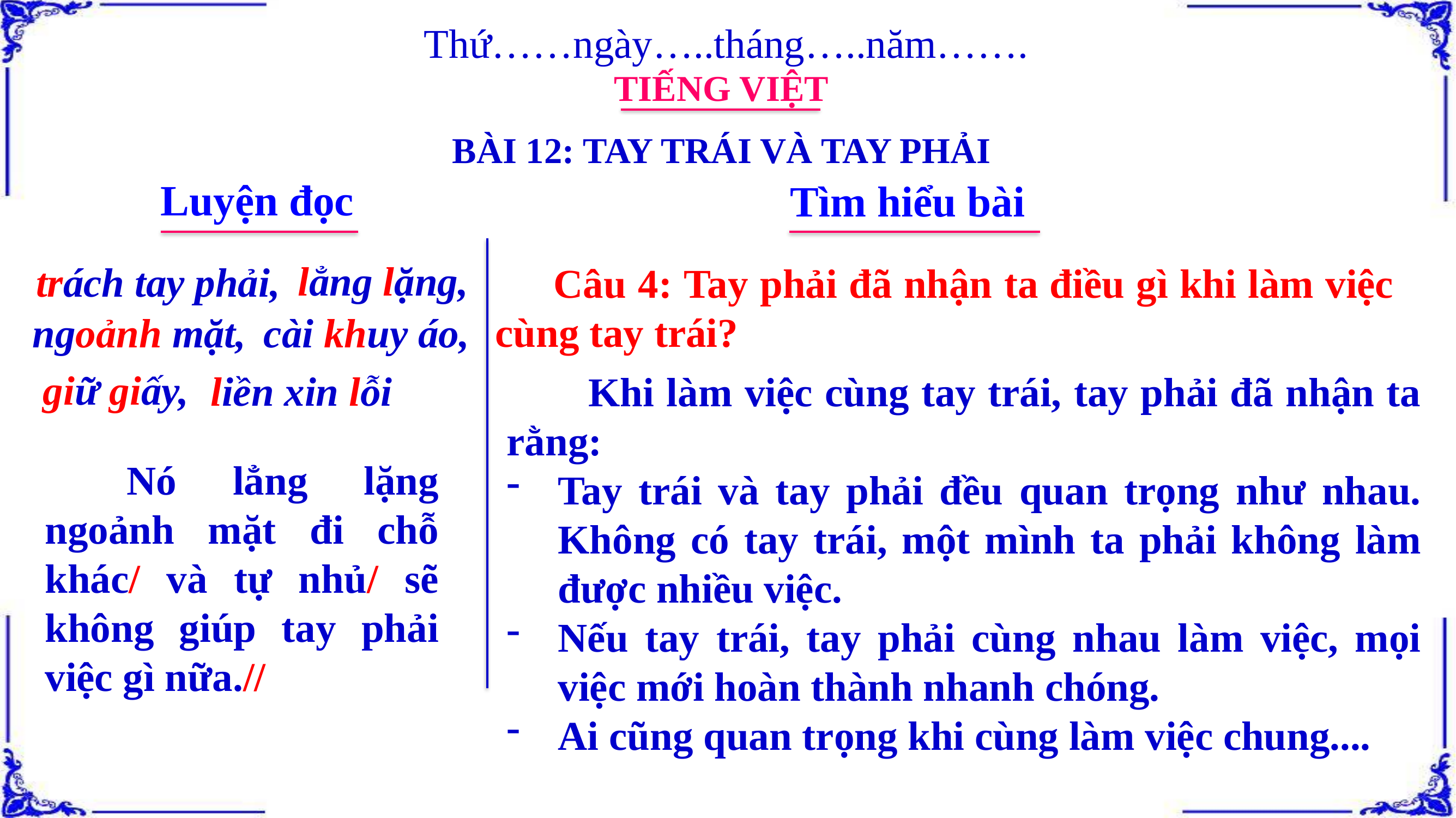

Thứ……ngày…..tháng…..năm…….
TIẾNG VIỆT
BÀI 12: TAY TRÁI VÀ TAY PHẢI
Luyện đọc
Tìm hiểu bài
lẳng lặng,
trách tay phải,
     Câu 4: Tay phải đã nhận ta điều gì khi làm việc cùng tay trái?
ngoảnh mặt,
cài khuy áo,
giữ giấy,
liền xin lỗi
	Khi làm việc cùng tay trái, tay phải đã nhận ta rằng:
Tay trái và tay phải đều quan trọng như nhau. Không có tay trái, một mình ta phải không làm được nhiều việc.
Nếu tay trái, tay phải cùng nhau làm việc, mọi việc mới hoàn thành nhanh chóng.
Ai cũng quan trọng khi cùng làm việc chung....
	Nó lẳng lặng ngoảnh mặt đi chỗ khác/ và tự nhủ/ sẽ không giúp tay phải việc gì nữa.//